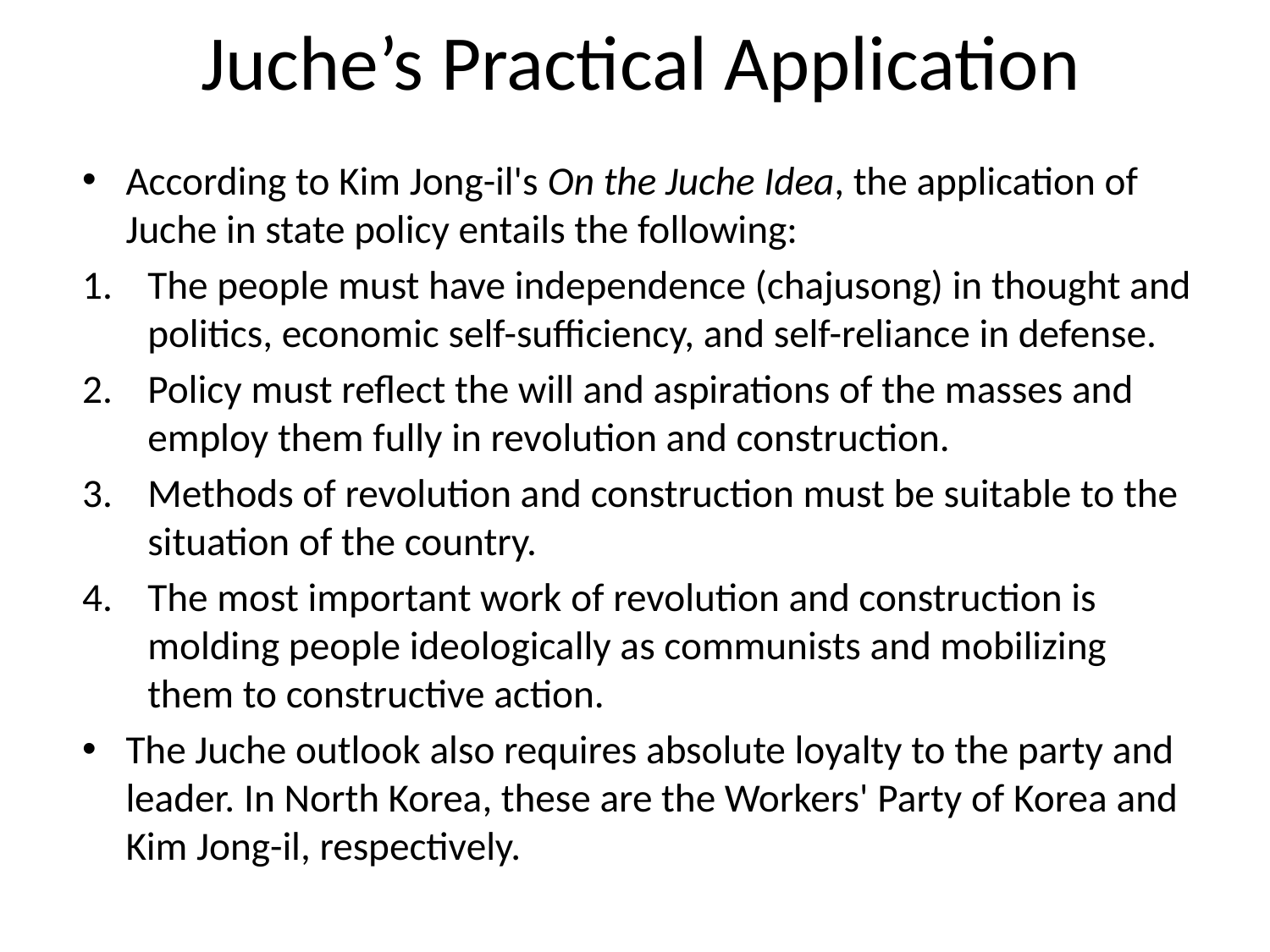

# Juche’s Practical Application
According to Kim Jong-il's On the Juche Idea, the application of Juche in state policy entails the following:
The people must have independence (chajusong) in thought and politics, economic self-sufficiency, and self-reliance in defense.
Policy must reflect the will and aspirations of the masses and employ them fully in revolution and construction.
Methods of revolution and construction must be suitable to the situation of the country.
The most important work of revolution and construction is molding people ideologically as communists and mobilizing them to constructive action.
The Juche outlook also requires absolute loyalty to the party and leader. In North Korea, these are the Workers' Party of Korea and Kim Jong-il, respectively.